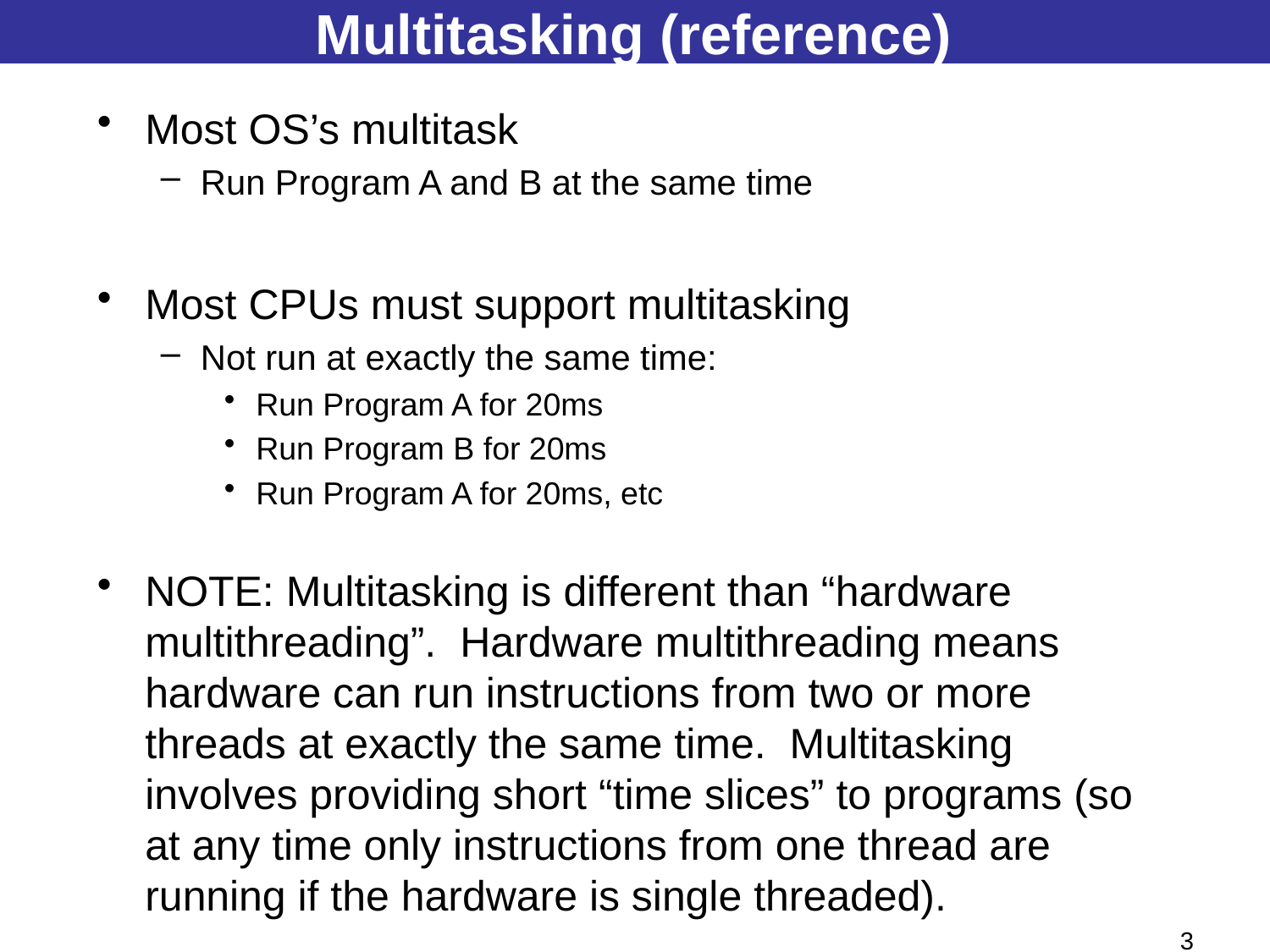

# Multitasking (reference)
Most OS’s multitask
Run Program A and B at the same time

Most CPUs must support multitasking
Not run at exactly the same time:
Run Program A for 20ms
Run Program B for 20ms
Run Program A for 20ms, etc

NOTE: Multitasking is different than “hardware multithreading”.  Hardware multithreading means hardware can run instructions from two or more threads at exactly the same time.  Multitasking involves providing short “time slices” to programs (so at any time only instructions from one thread are running if the hardware is single threaded).

3